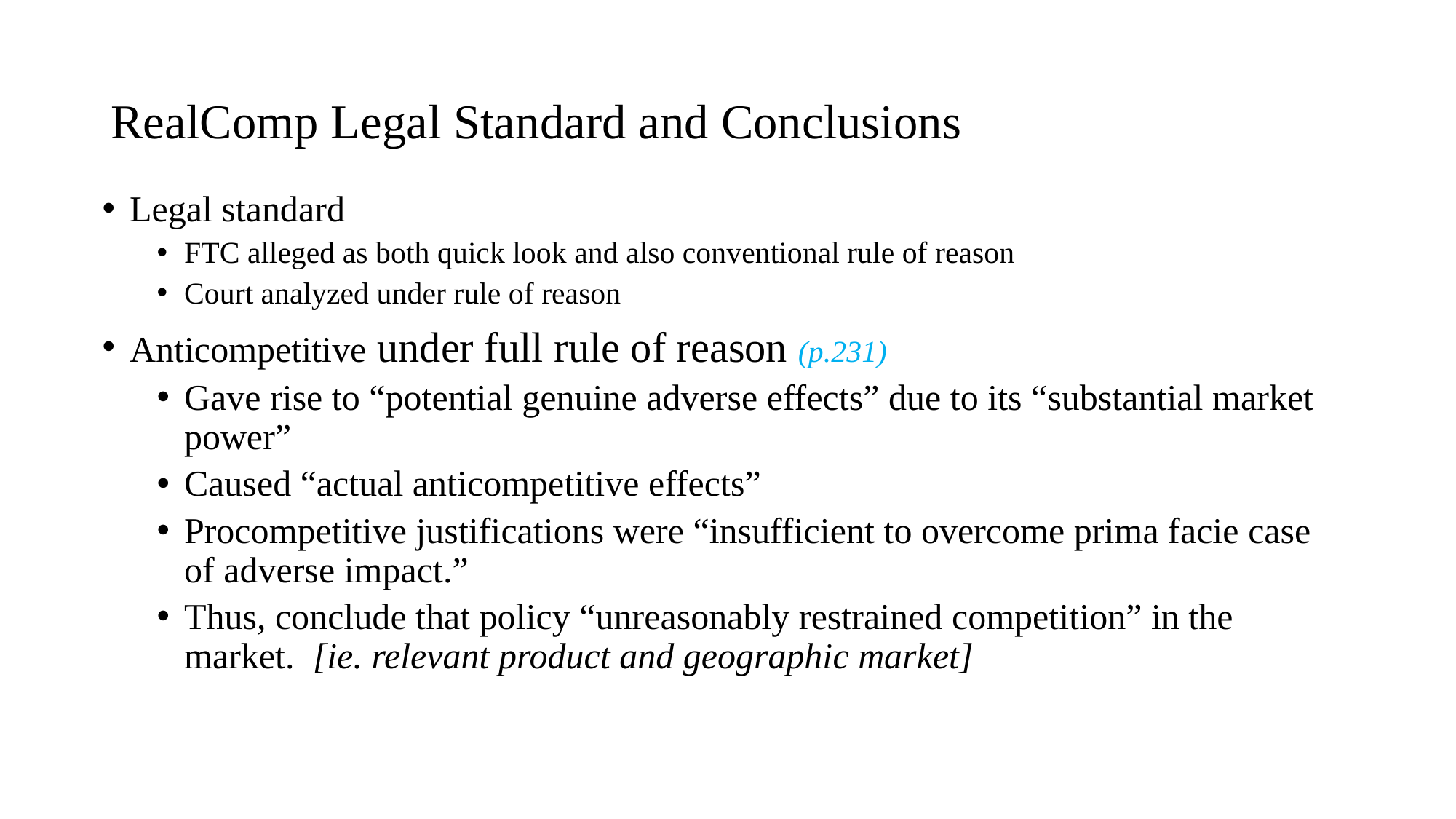

# RealComp Legal Standard and Conclusions
Legal standard
FTC alleged as both quick look and also conventional rule of reason
Court analyzed under rule of reason
Anticompetitive under full rule of reason (p.231)
Gave rise to “potential genuine adverse effects” due to its “substantial market power”
Caused “actual anticompetitive effects”
Procompetitive justifications were “insufficient to overcome prima facie case of adverse impact.”
Thus, conclude that policy “unreasonably restrained competition” in the market.  [ie. relevant product and geographic market]